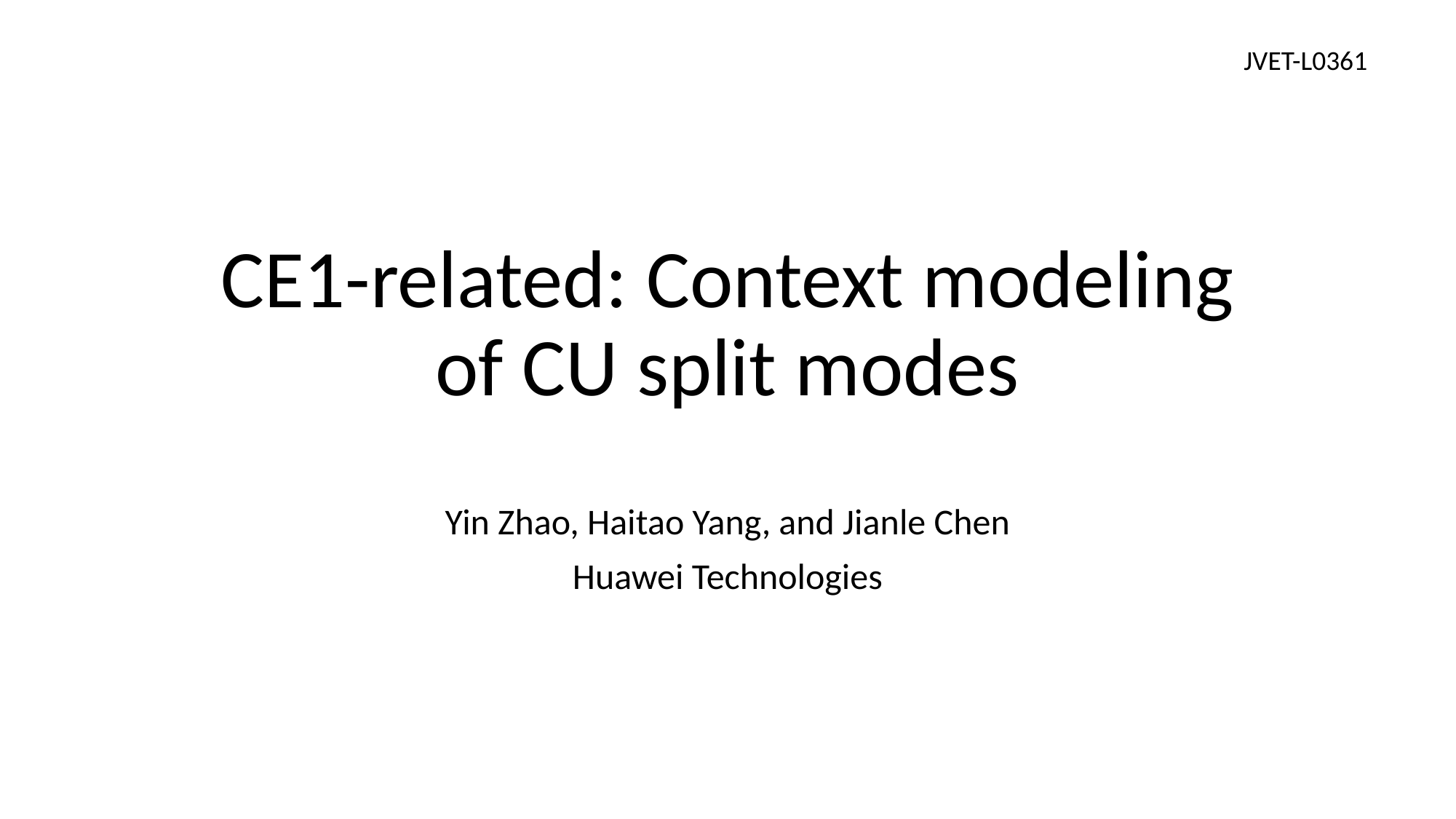

JVET-L0361
# CE1-related: Context modeling of CU split modes
Yin Zhao, Haitao Yang, and Jianle Chen
Huawei Technologies